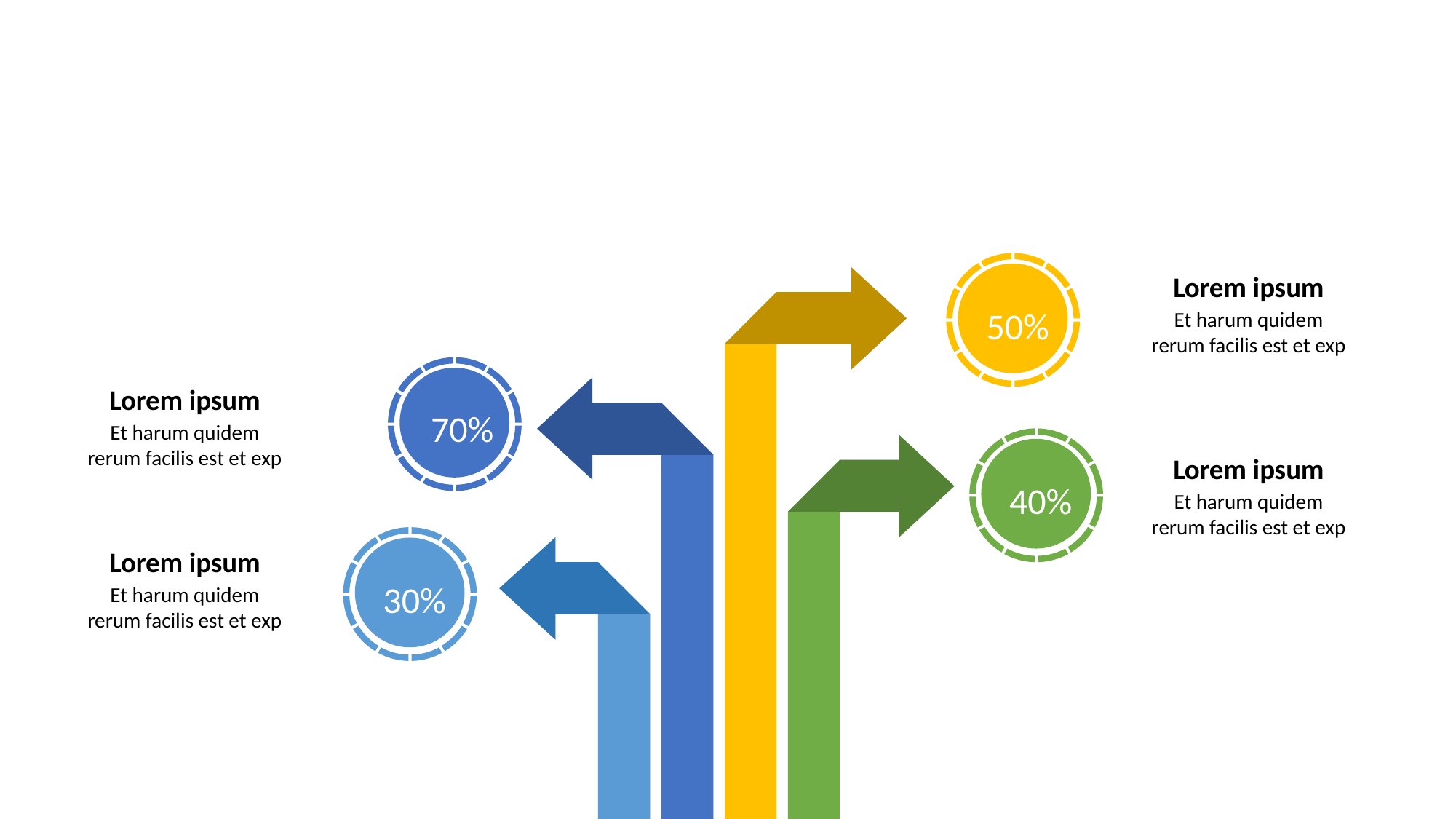

Lorem ipsum
Et harum quidem
rerum facilis est et exp
Lorem ipsum
Et harum quidem
rerum facilis est et exp

50%

Lorem ipsum
Et harum quidem
rerum facilis est et exp
70%

40%

Lorem ipsum
Et harum quidem
rerum facilis est et exp
30%